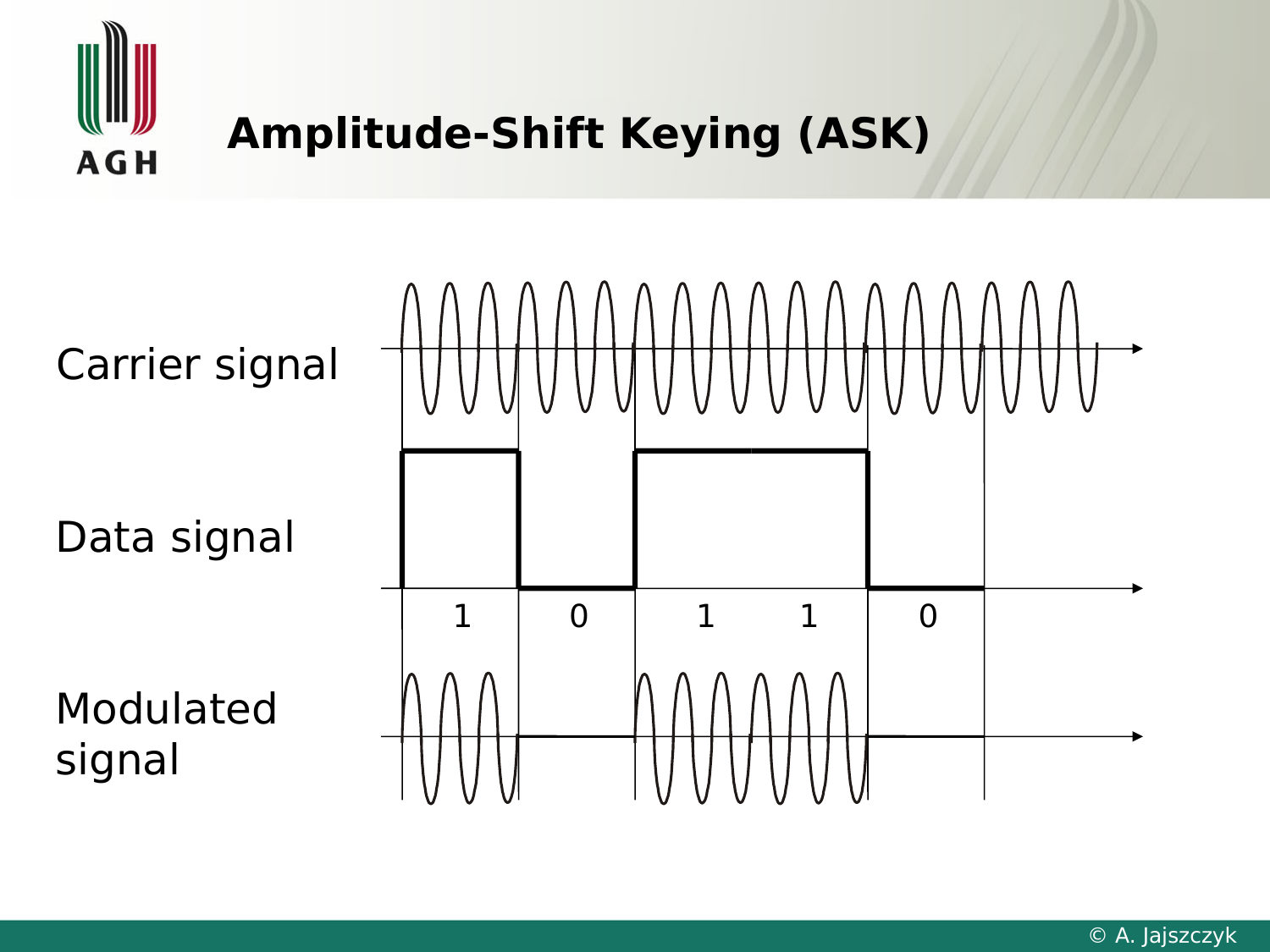

# Amplitude-Shift Keying (ASK)

Carrier signal

Data signal

1
0
1
1
0

Modulated
signal